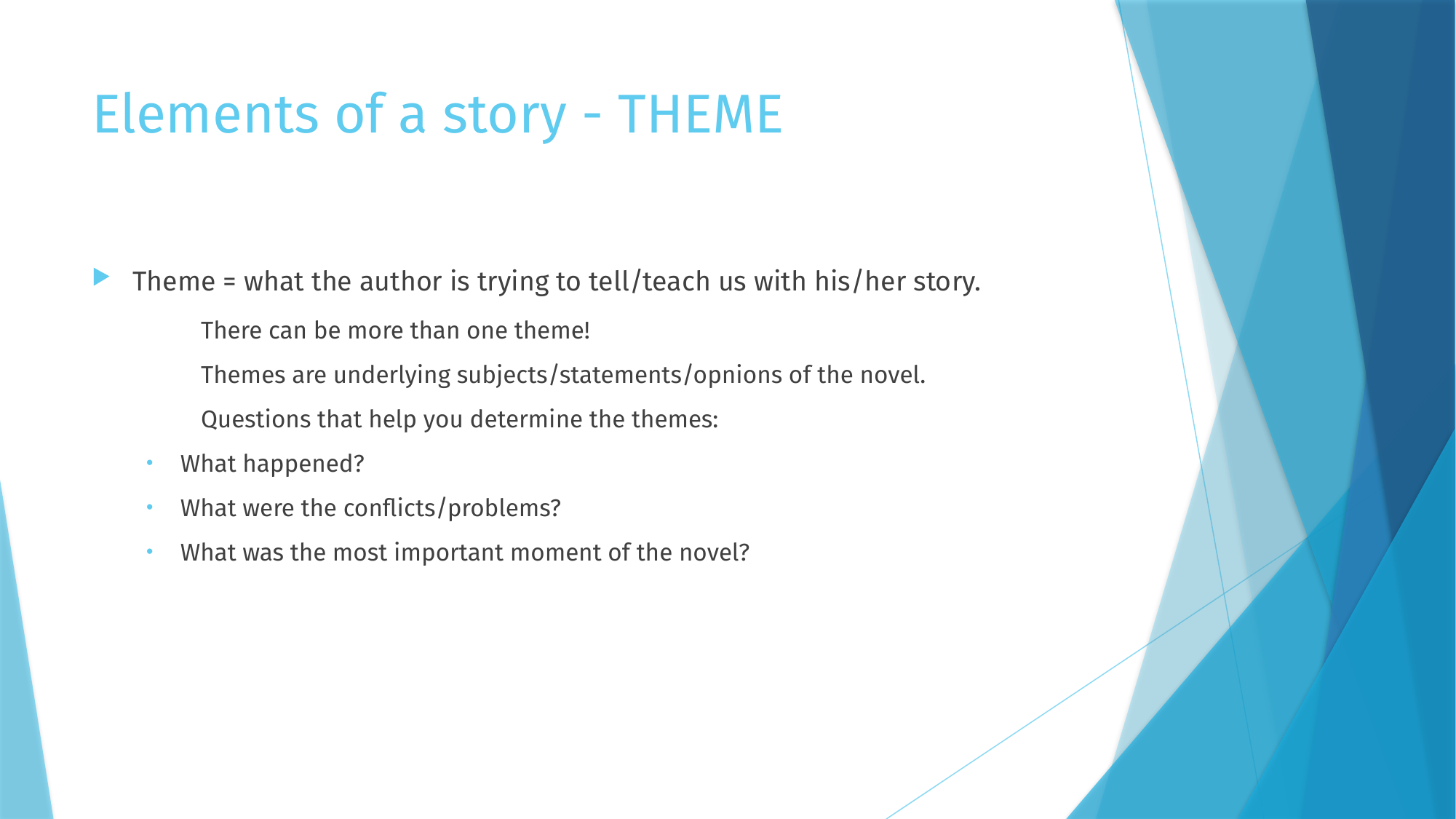

# Elements of a story - THEME
Theme = what the author is trying to tell/teach us with his/her story.
	There can be more than one theme!
	Themes are underlying subjects/statements/opnions of the novel.
	Questions that help you determine the themes:
What happened?
What were the conflicts/problems?
What was the most important moment of the novel?